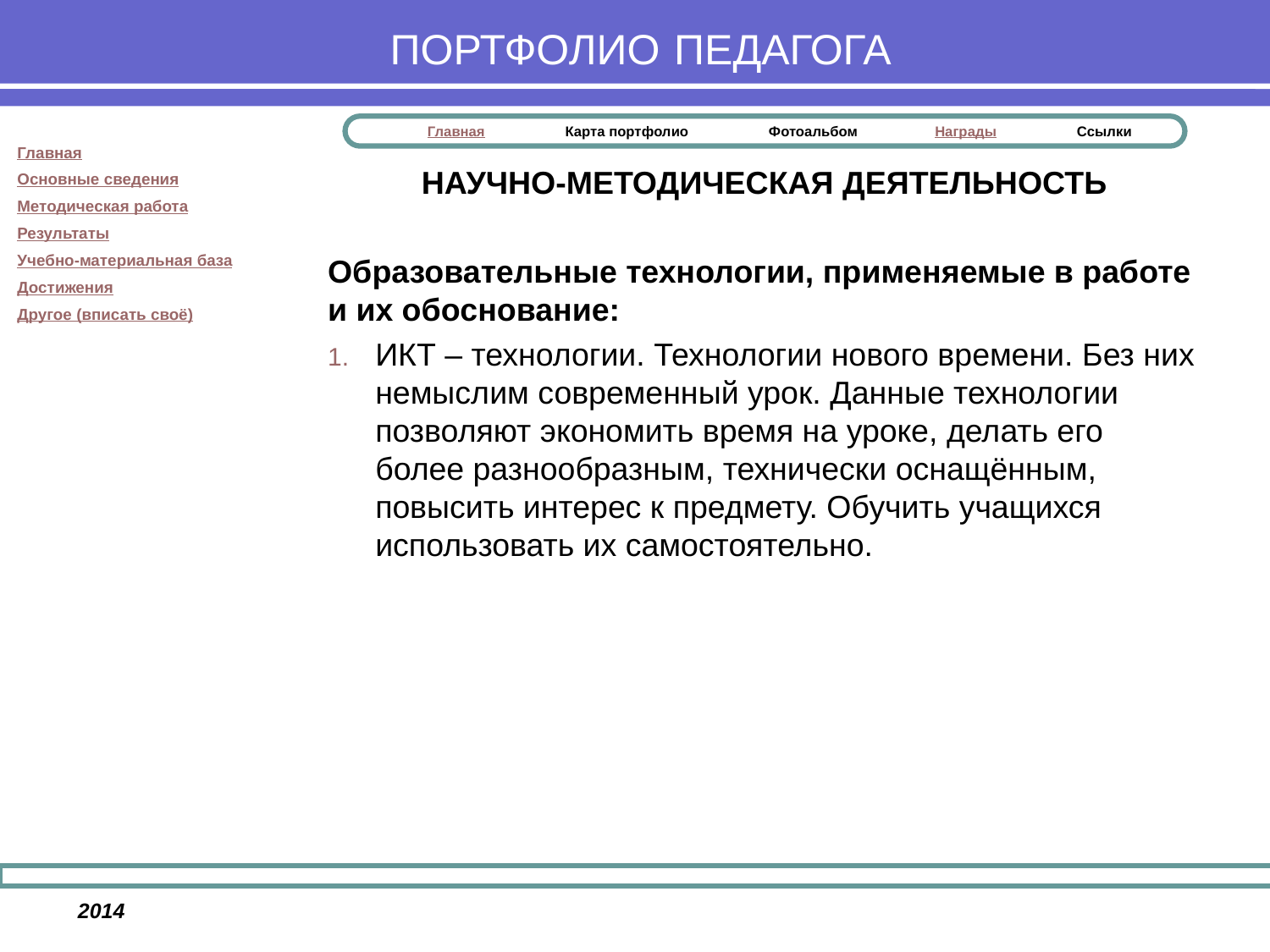

# ПОРТФОЛИО ПЕДАГОГА
НАУЧНО-МЕТОДИЧЕСКАЯ ДЕЯТЕЛЬНОСТЬ

Образовательные технологии, применяемые в работе и их обоснование:
ИКТ – технологии. Технологии нового времени. Без них немыслим современный урок. Данные технологии позволяют экономить время на уроке, делать его более разнообразным, технически оснащённым, повысить интерес к предмету. Обучить учащихся использовать их самостоятельно.
2014